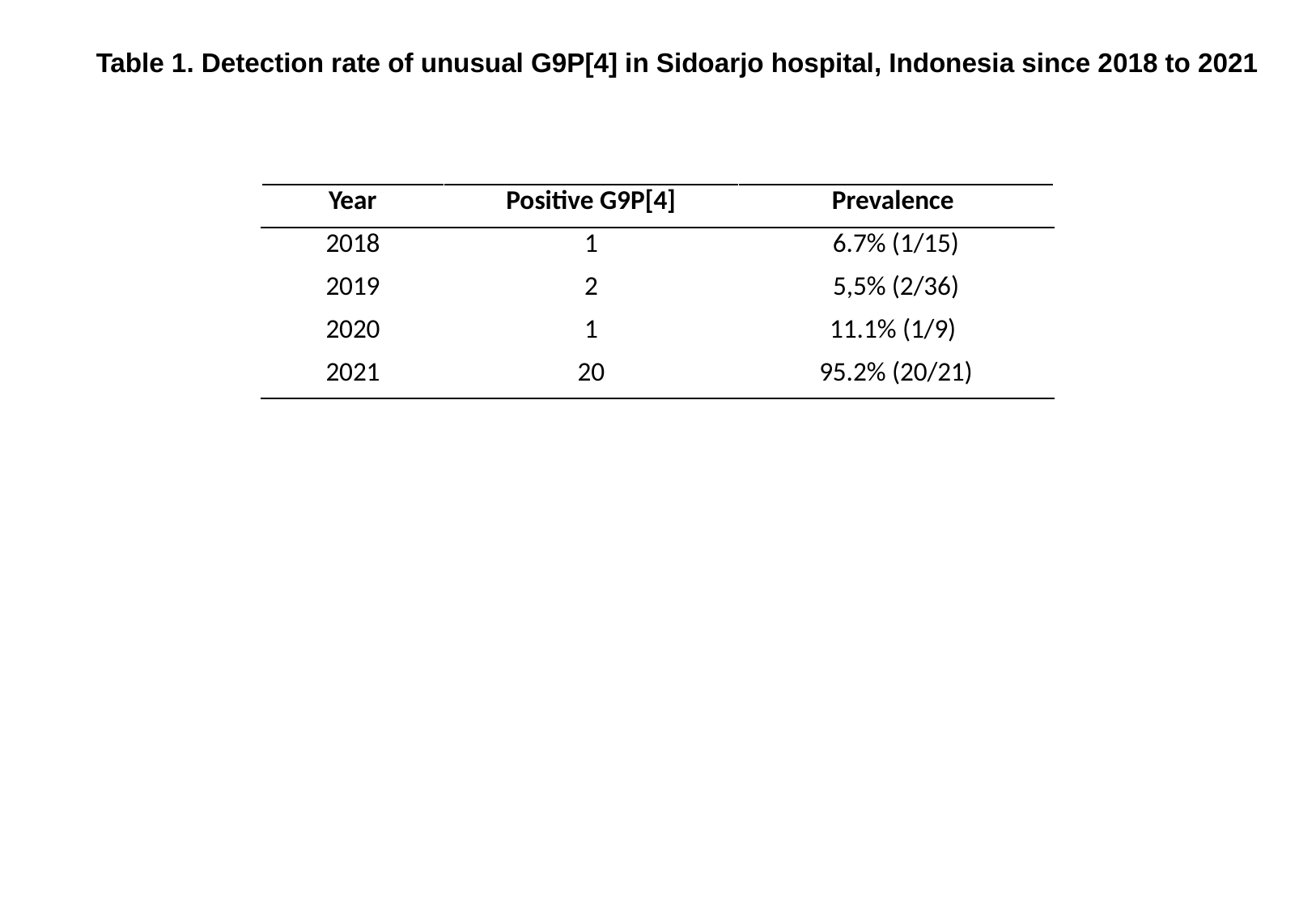

Table 1. Detection rate of unusual G9P[4] in Sidoarjo hospital, Indonesia since 2018 to 2021
| Year | Positive G9P[4] | Prevalence |
| --- | --- | --- |
| 2018 | 1 | 6.7% (1/15) |
| 2019 | 2 | 5,5% (2/36) |
| 2020 | 1 | 11.1% (1/9) |
| 2021 | 20 | 95.2% (20/21) |